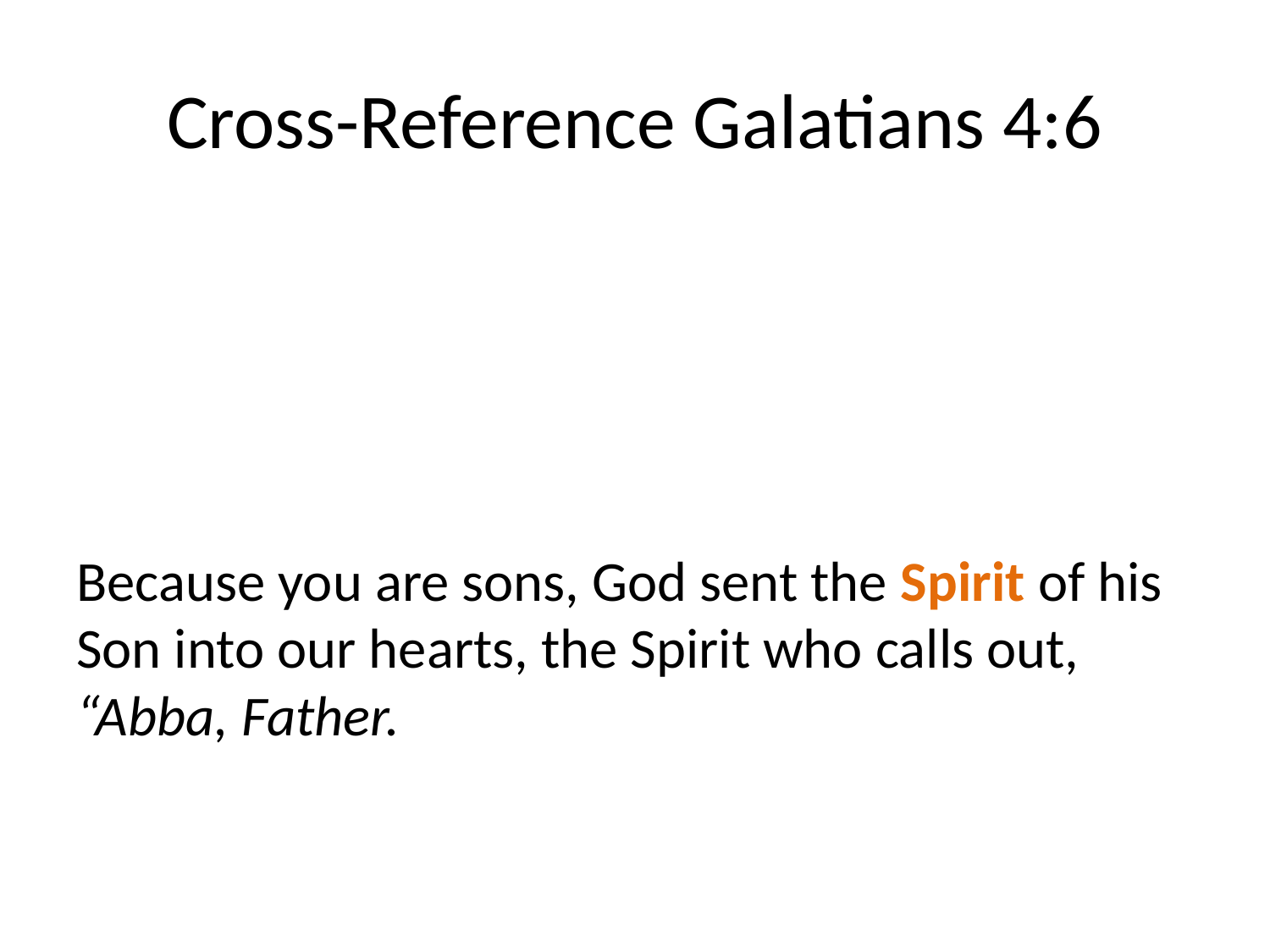

# Cross-Reference Galatians 4:6

Because you are sons, God sent the Spirit of his Son into our hearts, the Spirit who calls out, “Abba, Father.